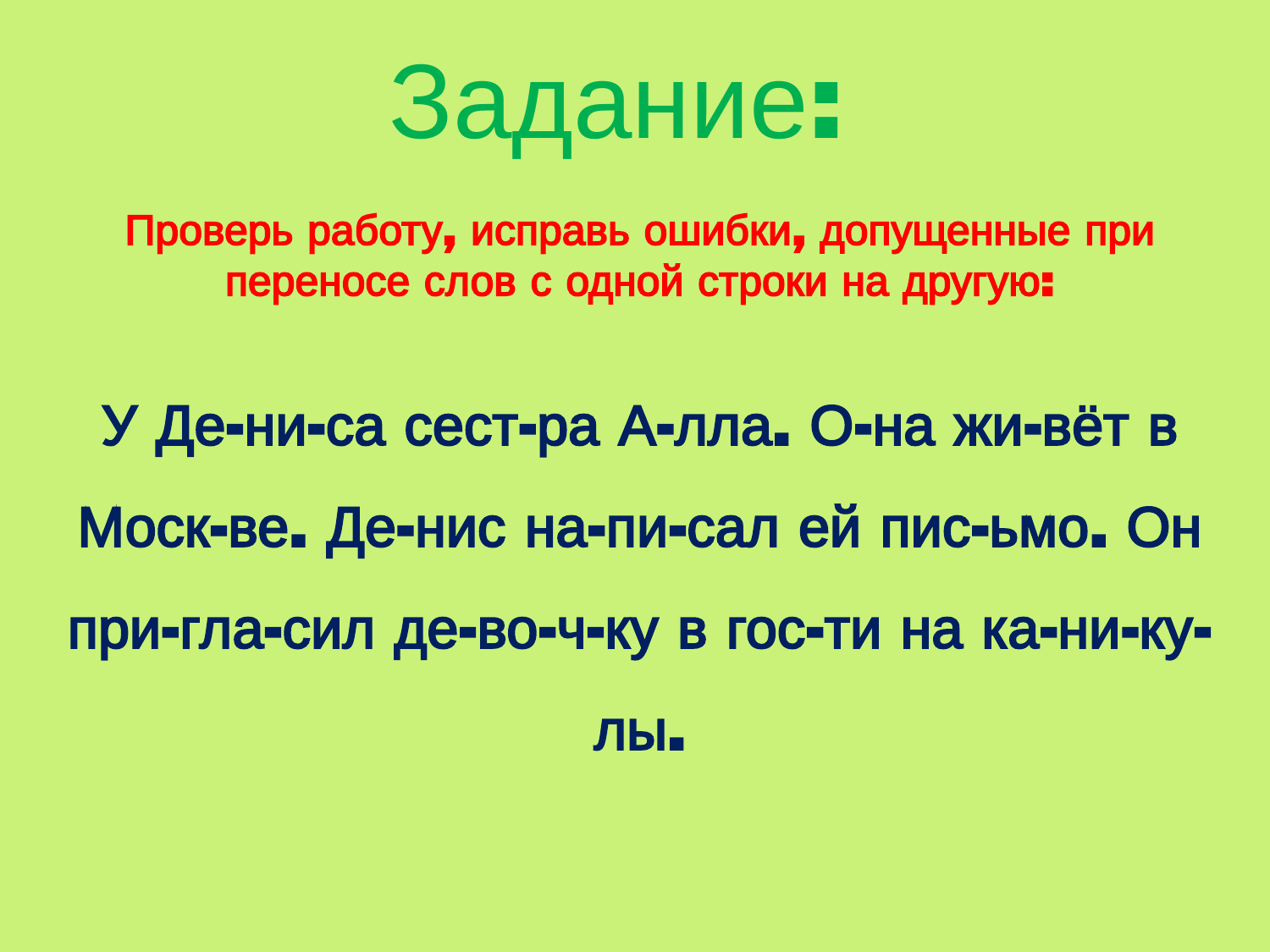

Задание:

Проверь работу, исправь ошибки, допущенные при переносе слов с одной строки на другую:

У Де-ни-са сест-ра А-лла. О-на жи-вёт в Моск-ве. Де-нис на-пи-сал ей пис-ьмо. Он при-гла-сил де-во-ч-ку в гос-ти на ка-ни-ку-лы.